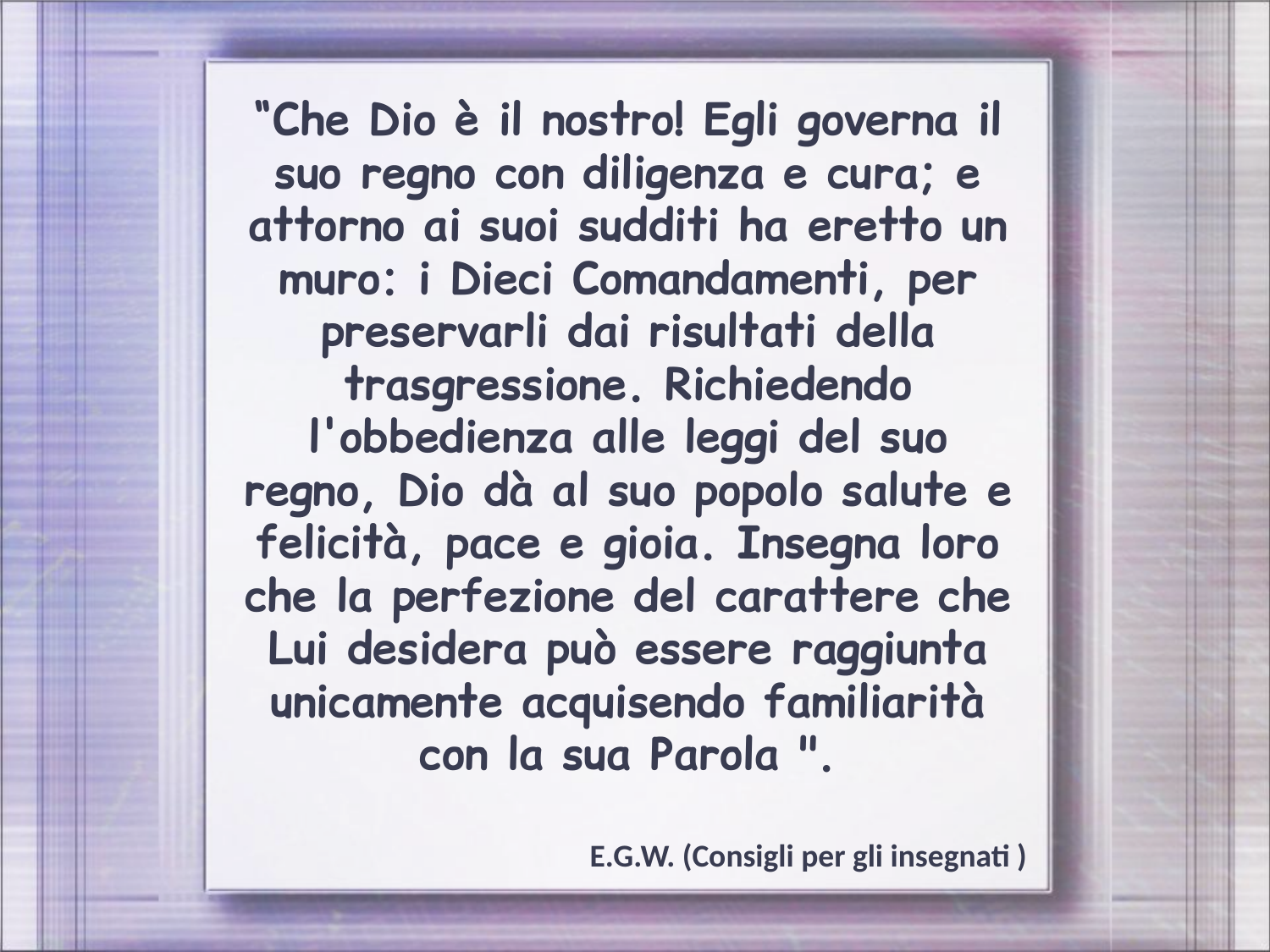

“Che Dio è il nostro! Egli governa il suo regno con diligenza e cura; e attorno ai suoi sudditi ha eretto un muro: i Dieci Comandamenti, per preservarli dai risultati della trasgressione. Richiedendo l'obbedienza alle leggi del suo regno, Dio dà al suo popolo salute e felicità, pace e gioia. Insegna loro che la perfezione del carattere che Lui desidera può essere raggiunta unicamente acquisendo familiarità con la sua Parola ".
E.G.W. (Consigli per gli insegnati )